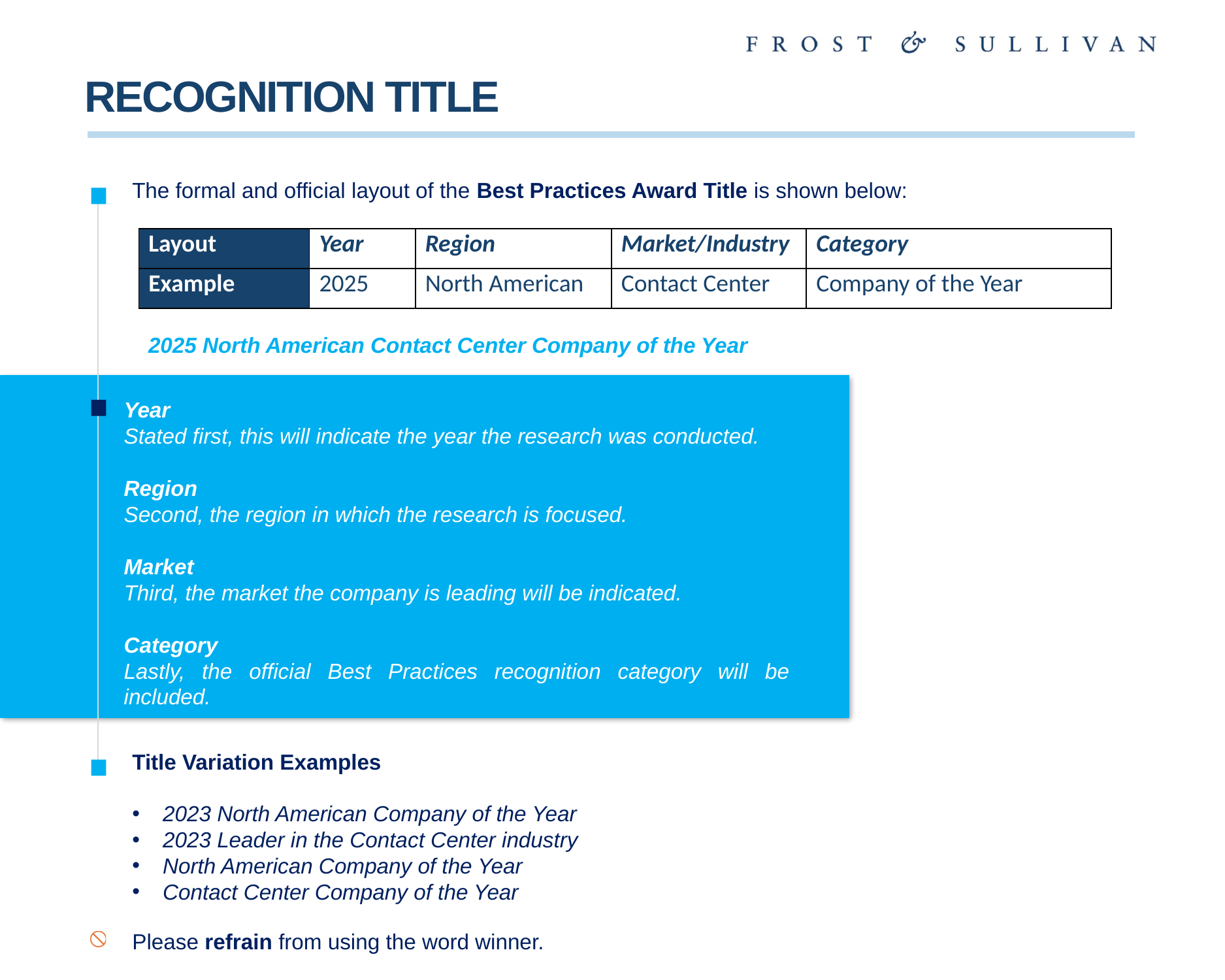

# RECOGNITION TITLE

The formal and official layout of the Best Practices Award Title is shown below:

| Layout | Year | Region | Market/Industry | Category |
| --- | --- | --- | --- | --- |
| Example | 2025 | North American | Contact Center | Company of the Year |
2025 North American Contact Center Company of the Year

Year
Stated first, this will indicate the year the research was conducted.

Region
Second, the region in which the research is focused.

Market
Third, the market the company is leading will be indicated.

Category
Lastly, the official Best Practices recognition category will be included.

Title Variation Examples

2023 North American Company of the Year
2023 Leader in the Contact Center industry
North American Company of the Year
Contact Center Company of the Year

Please refrain from using the word winner.